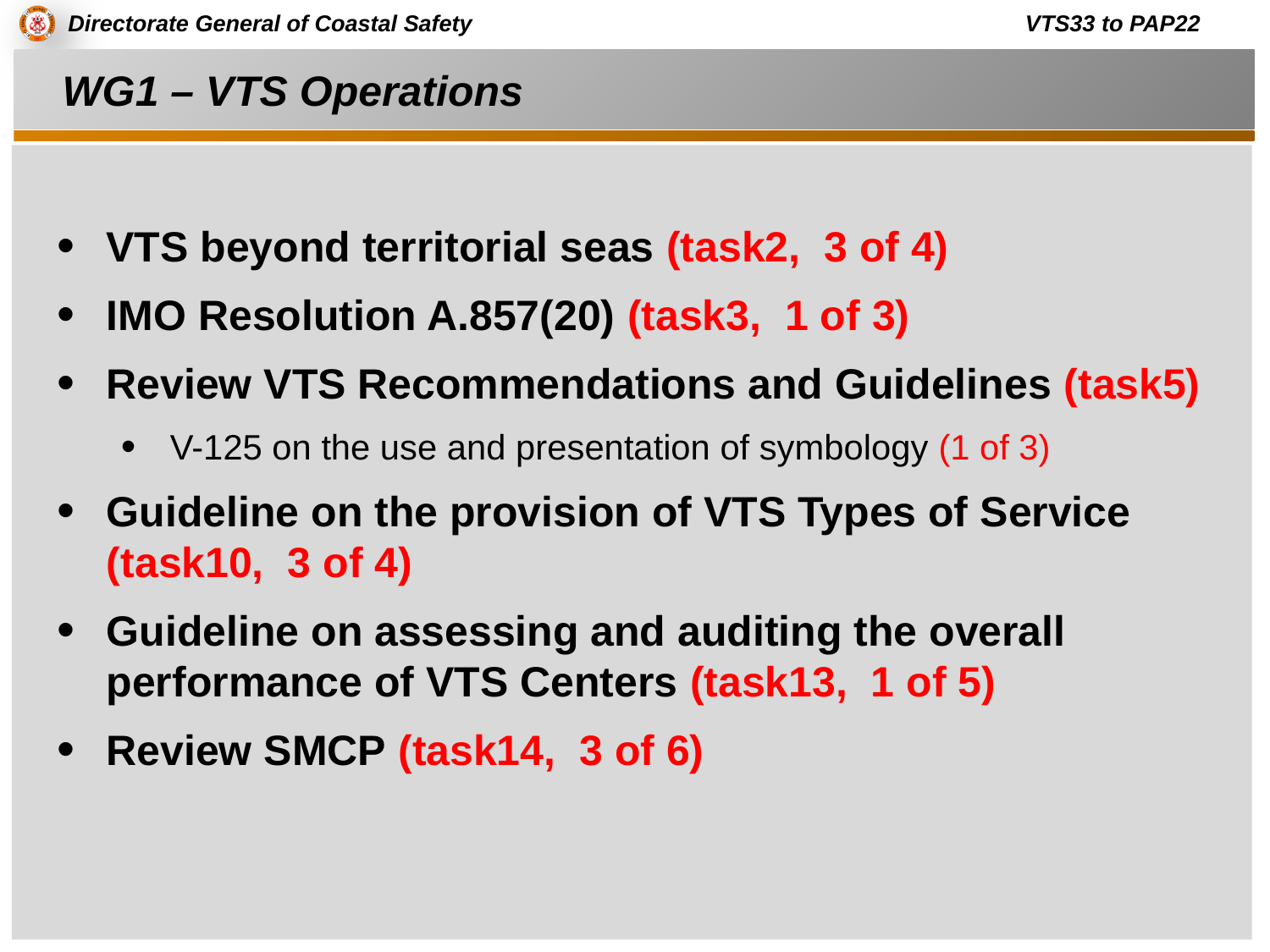

# WG1 – VTS Operations
VTS beyond territorial seas (task2,  3 of 4)
IMO Resolution A.857(20) (task3,  1 of 3)
Review VTS Recommendations and Guidelines (task5)
V-125 on the use and presentation of symbology (1 of 3)
Guideline on the provision of VTS Types of Service (task10,  3 of 4)
Guideline on assessing and auditing the overall performance of VTS Centers (task13,  1 of 5)
Review SMCP (task14,  3 of 6)